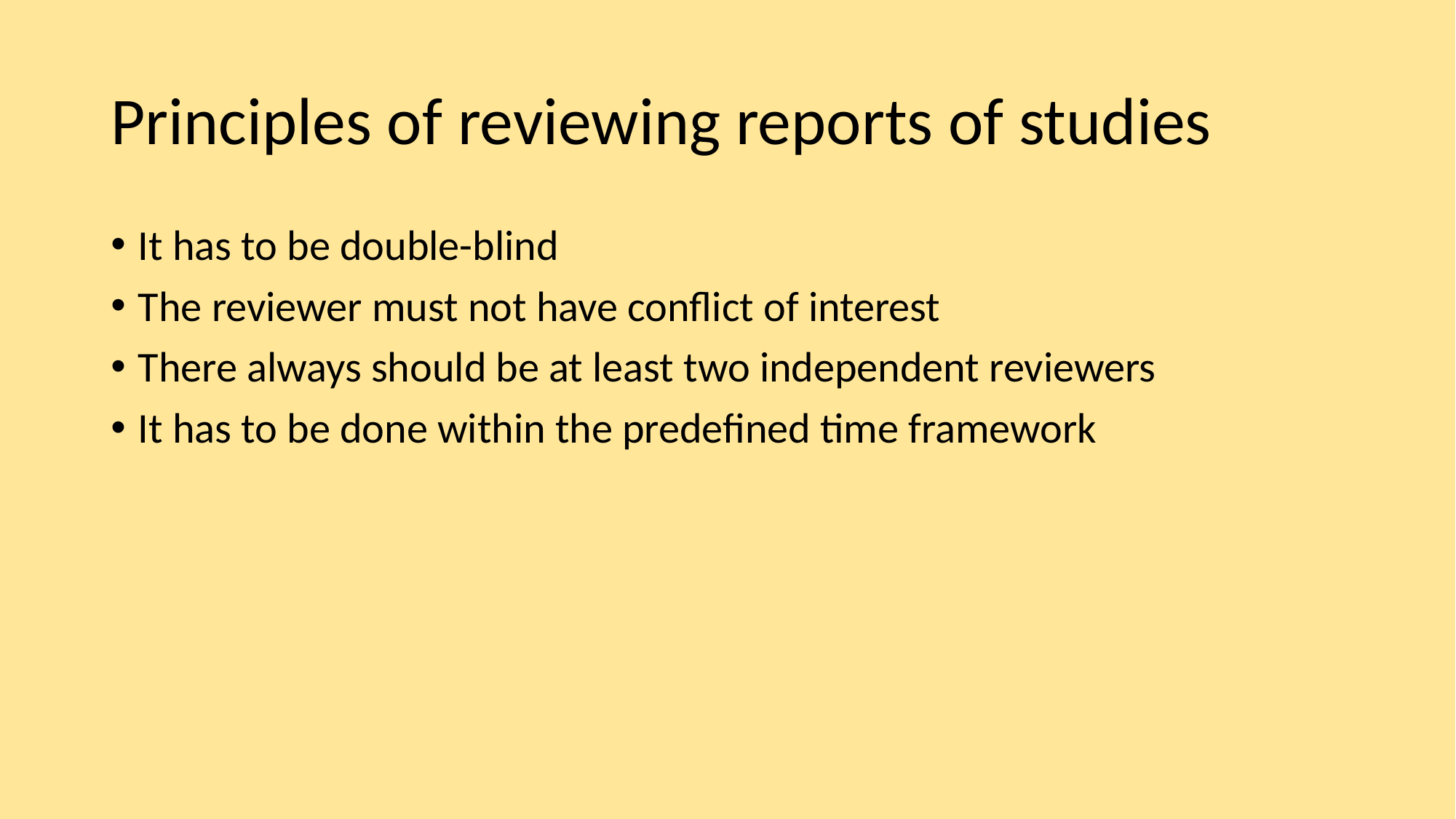

# Principles of reviewing reports of studies
It has to be double-blind
The reviewer must not have conflict of interest
There always should be at least two independent reviewers
It has to be done within the predefined time framework